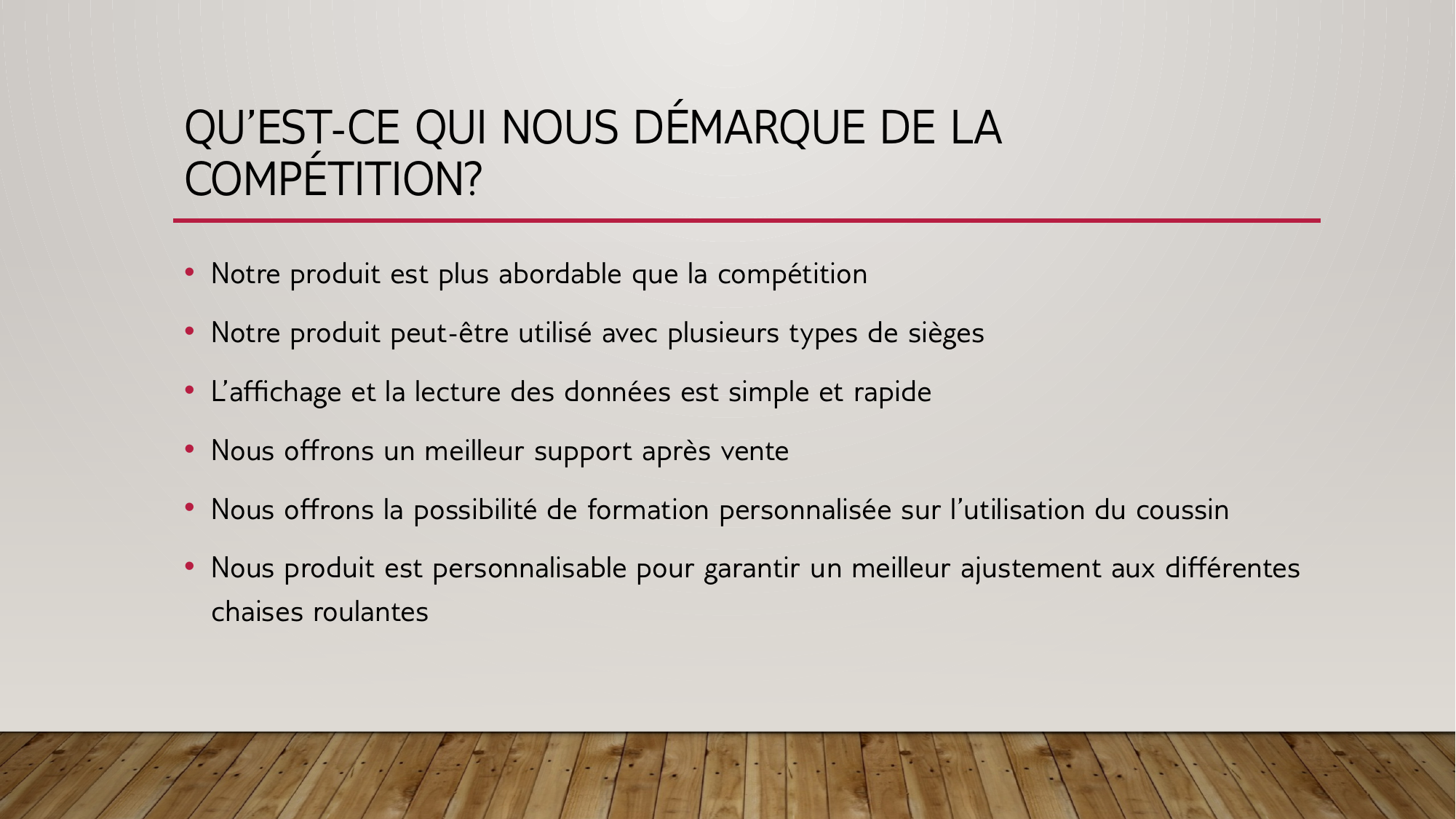

# Qu’est-ce qui nous démarque de la compétition?
Notre produit est plus abordable que la compétition
Notre produit peut-être utilisé avec plusieurs types de sièges
L’affichage et la lecture des données est simple et rapide
Nous offrons un meilleur support après vente
Nous offrons la possibilité de formation personnalisée sur l’utilisation du coussin
Nous produit est personnalisable pour garantir un meilleur ajustement aux différentes chaises roulantes